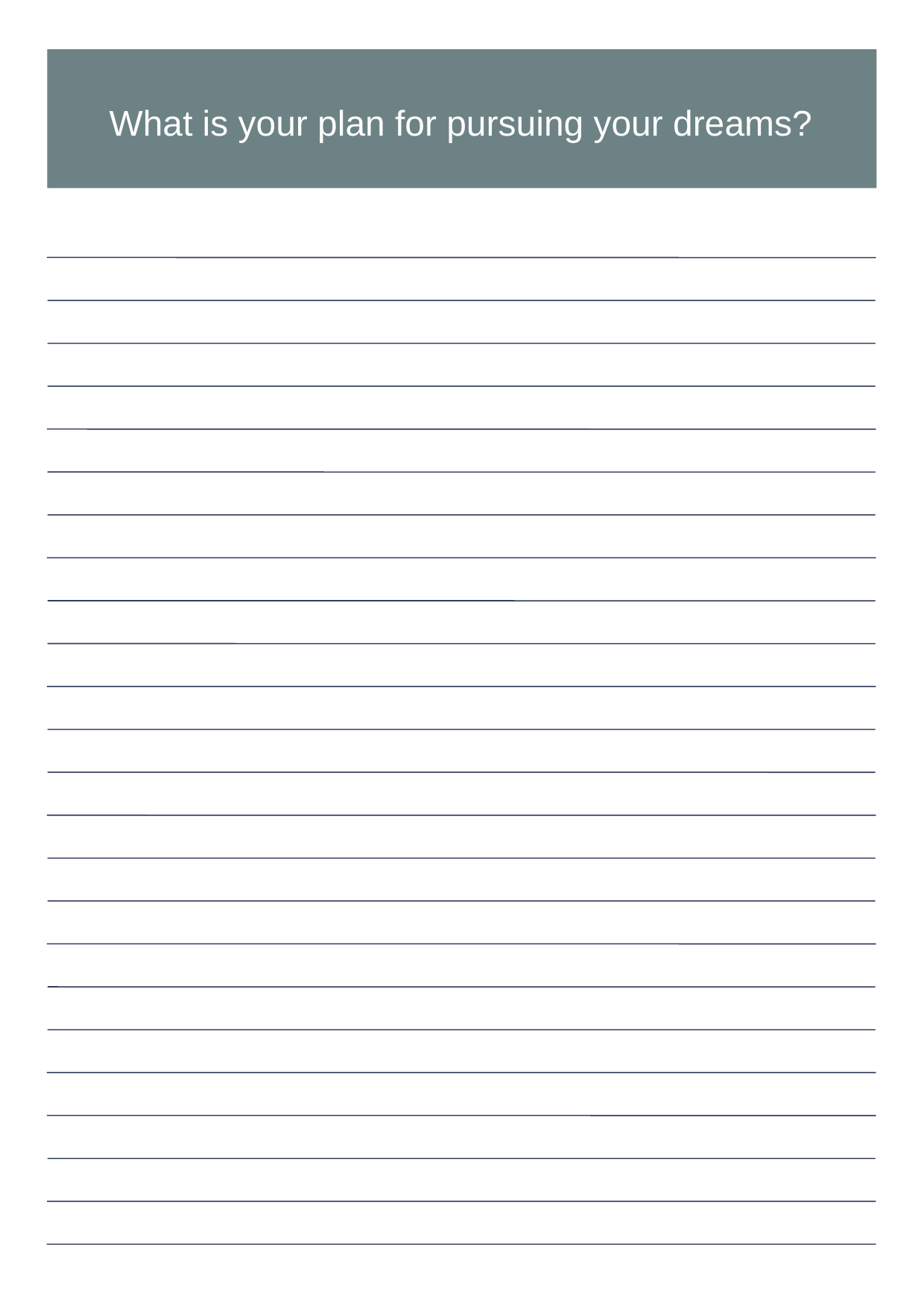

What is your plan for pursuing your dreams?